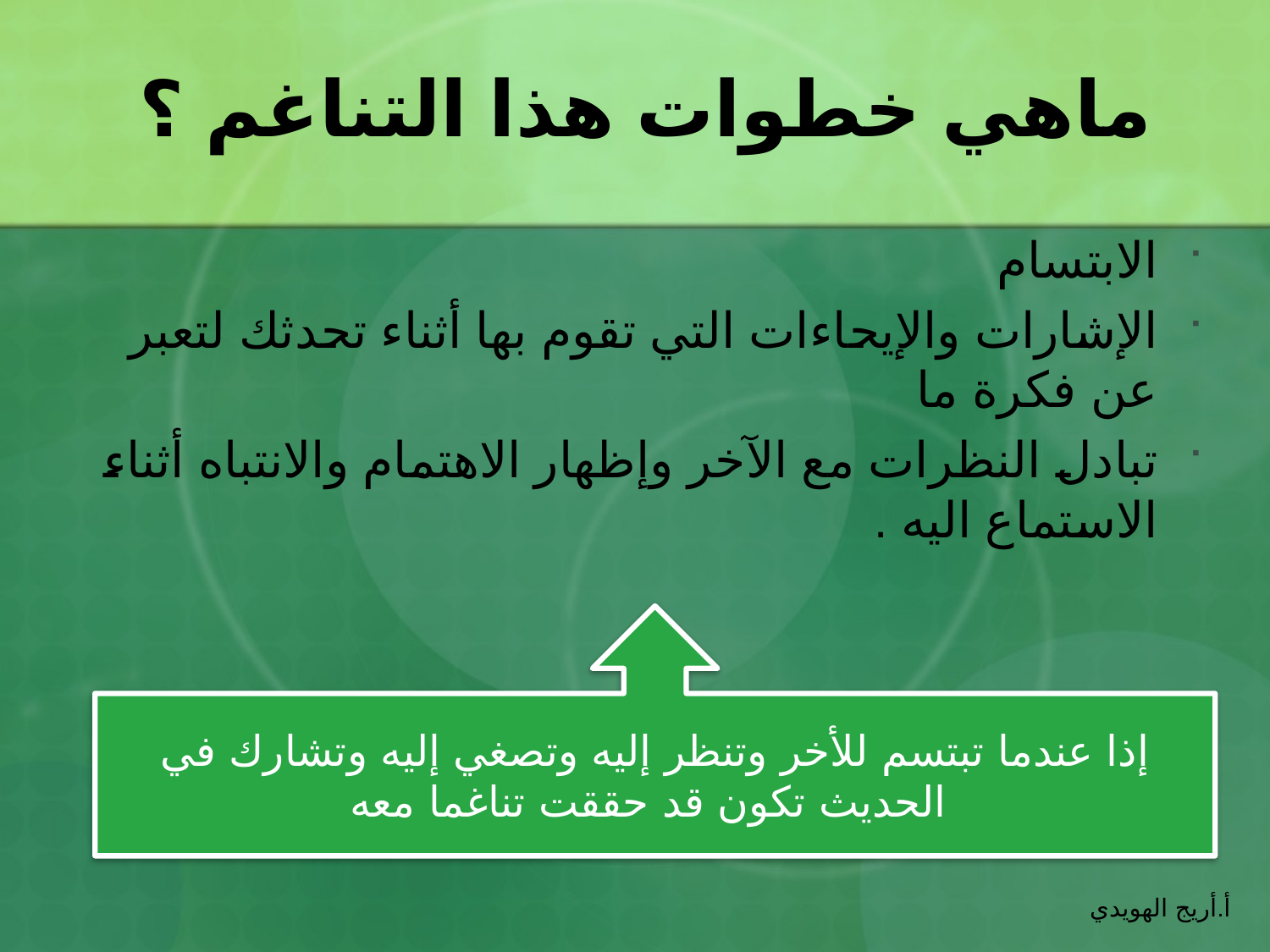

# ماهي خطوات هذا التناغم ؟
الابتسام
الإشارات والإيحاءات التي تقوم بها أثناء تحدثك لتعبر عن فكرة ما
تبادل النظرات مع الآخر وإظهار الاهتمام والانتباه أثناء الاستماع اليه .

إذا عندما تبتسم للأخر وتنظر إليه وتصغي إليه وتشارك في الحديث تكون قد حققت تناغما معه
أ.أريج الهويدي